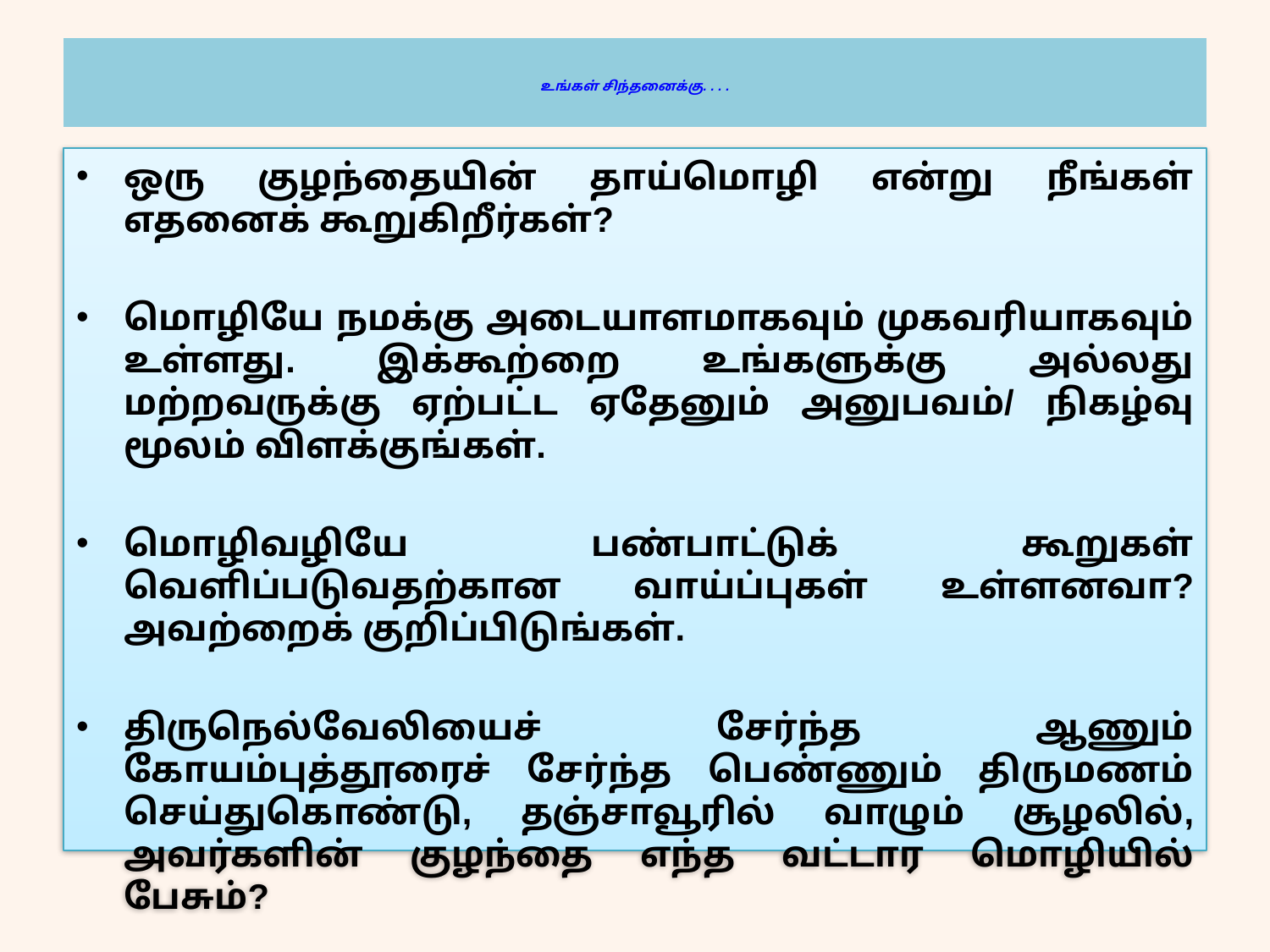

# உங்கள் சிந்தனைக்கு. . . .
ஒரு குழந்தையின் தாய்மொழி என்று நீங்கள் எதனைக் கூறுகிறீர்கள்?

மொழியே நமக்கு அடையாளமாகவும் முகவரியாகவும் உள்ளது. இக்கூற்றை உங்களுக்கு அல்லது மற்றவருக்கு ஏற்பட்ட ஏதேனும் அனுபவம்/ நிகழ்வு மூலம் விளக்குங்கள்.

மொழிவழியே பண்பாட்டுக் கூறுகள் வெளிப்படுவதற்கான வாய்ப்புகள் உள்ளனவா? அவற்றைக் குறிப்பிடுங்கள்.

திருநெல்வேலியைச் சேர்ந்த ஆணும் கோயம்புத்தூரைச் சேர்ந்த பெண்ணும் திருமணம் செய்துகொண்டு, தஞ்சாவூரில் வாழும் சூழலில், அவர்களின் குழந்தை எந்த வட்டார மொழியில் பேசும்?